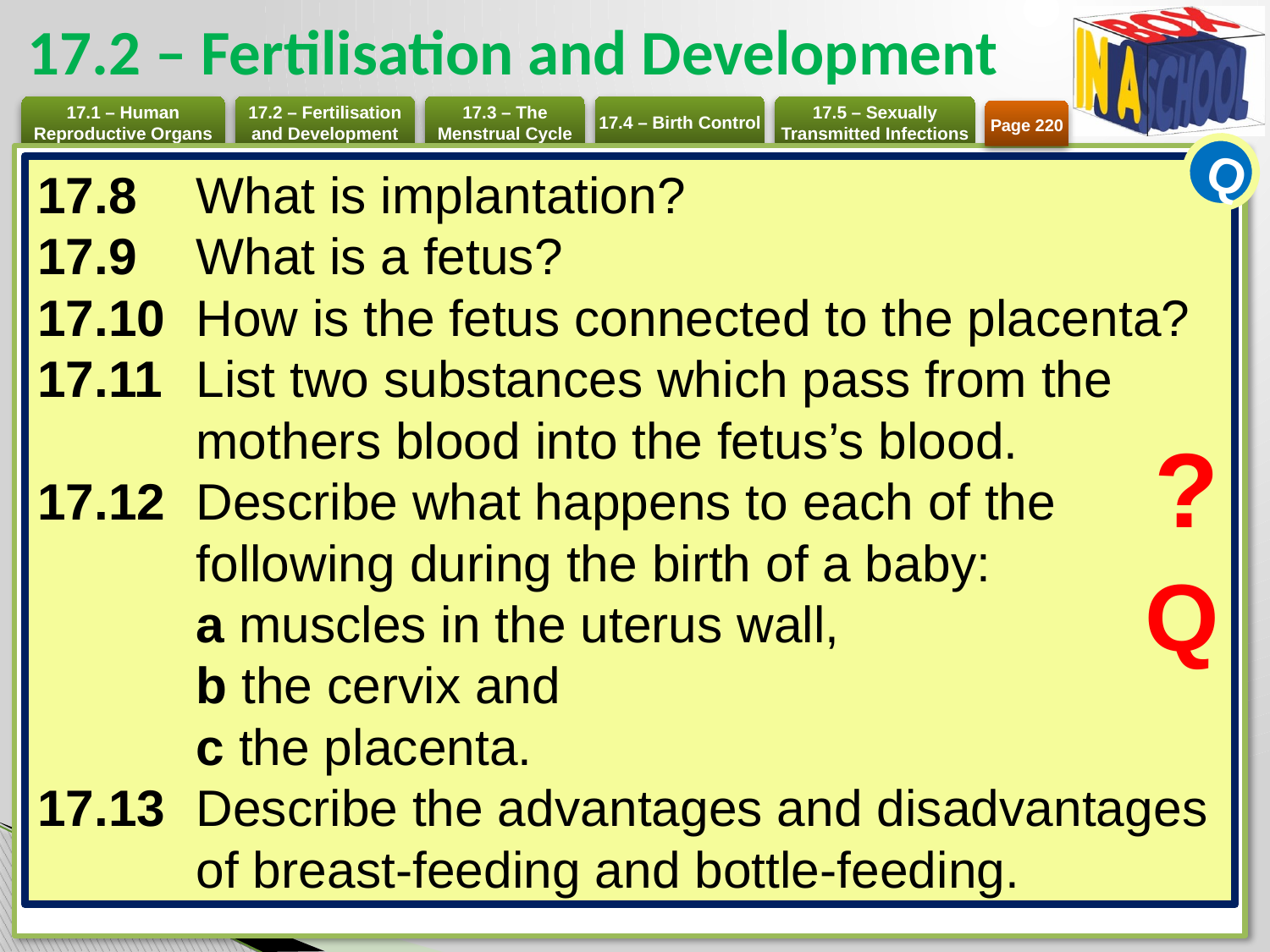

# 17.2 – Fertilisation and Development
Page 220
Q
17.8 	What is implantation?
17.9 	What is a fetus?
17.10 	How is the fetus connected to the placenta?
17.11 	List two substances which pass from the mothers blood into the fetus’s blood.
17.12 	Describe what happens to each of the following during the birth of a baby:
a muscles in the uterus wall,
b the cervix and
c the placenta.
17.13 	Describe the advantages and disadvantages of breast-feeding and bottle-feeding.
?
Q